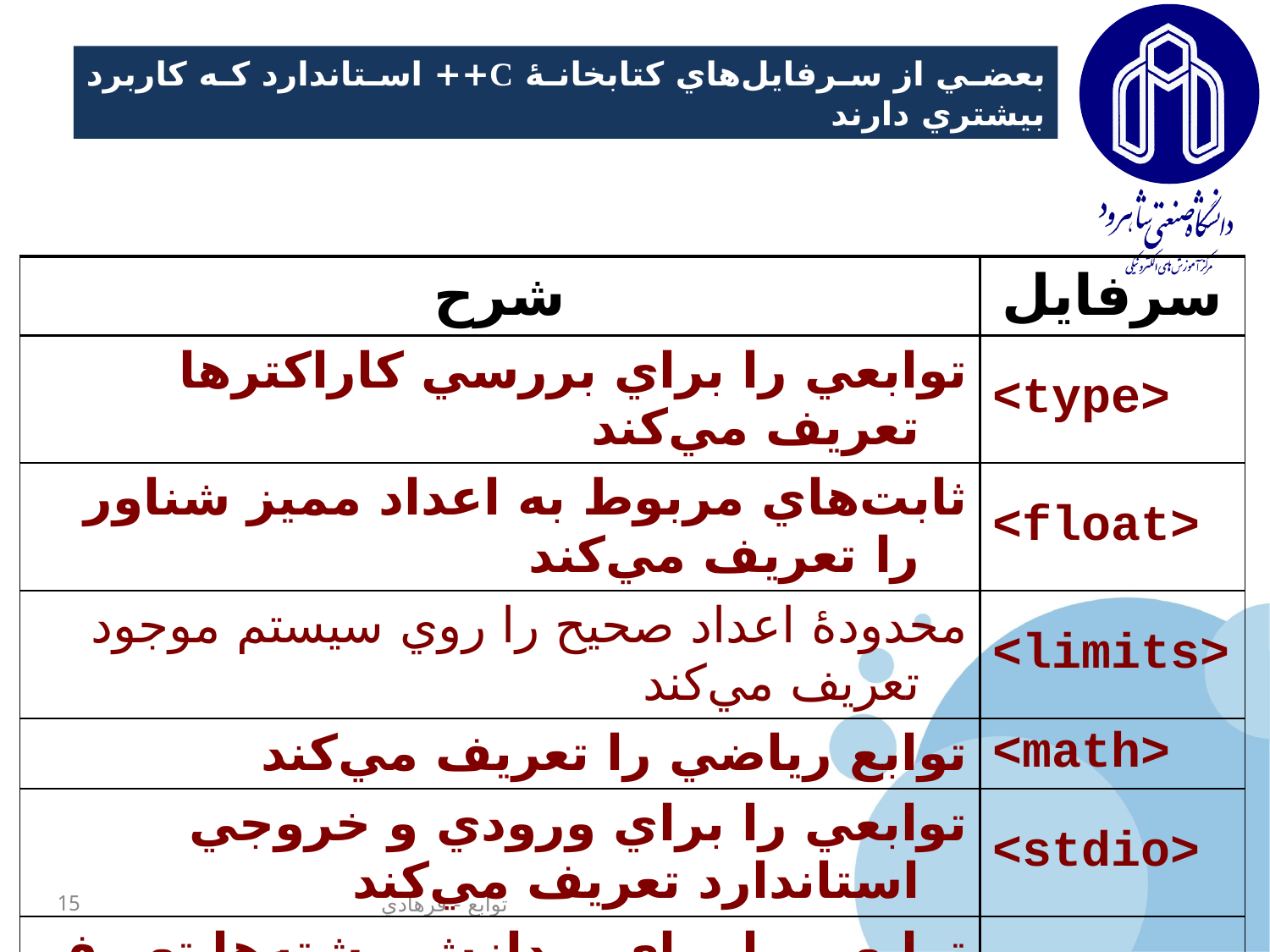

# بعضي از سرفايل‌هاي كتابخانۀ C++ استاندارد که کاربرد بيشتري دارند
| شرح | سرفايل |
| --- | --- |
| توابعي را براي بررسي کاراکترها تعريف مي‌کند | <type> |
| ثابت‌هاي مربوط به اعداد مميز شناور را تعريف مي‌کند | <float> |
| محدودۀ اعداد صحيح را روي سيستم موجود تعريف مي‌کند | <limits> |
| توابع رياضي را تعريف مي‌کند | <math> |
| توابعي را براي ورودي و خروجي استاندارد تعريف مي‌کند | <stdio> |
| توابعي را براي پردازش رشته‌ها تعريف مي‌کند | <string> |
| توابع تاريخ و ساعت را تعريف مي‌کند | <time> |
15
توابع - فرهادي